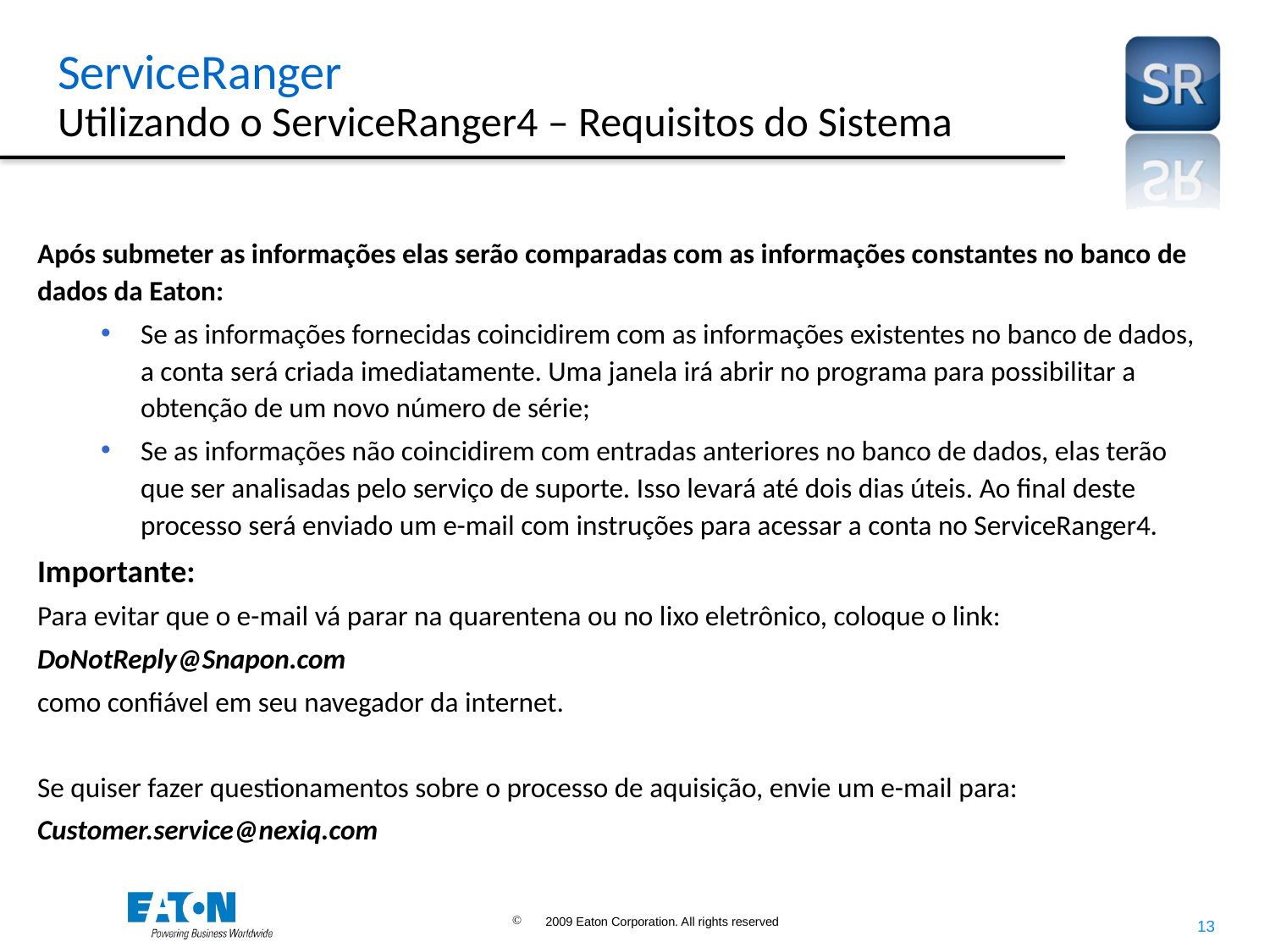

# ServiceRanger Utilizando o ServiceRanger4 – Requisitos do Sistema
Após submeter as informações elas serão comparadas com as informações constantes no banco de dados da Eaton:
Se as informações fornecidas coincidirem com as informações existentes no banco de dados, a conta será criada imediatamente. Uma janela irá abrir no programa para possibilitar a obtenção de um novo número de série;
Se as informações não coincidirem com entradas anteriores no banco de dados, elas terão que ser analisadas pelo serviço de suporte. Isso levará até dois dias úteis. Ao final deste processo será enviado um e-mail com instruções para acessar a conta no ServiceRanger4.
Importante:
Para evitar que o e-mail vá parar na quarentena ou no lixo eletrônico, coloque o link:
DoNotReply@Snapon.com
como confiável em seu navegador da internet.

Se quiser fazer questionamentos sobre o processo de aquisição, envie um e-mail para:
Customer.service@nexiq.com